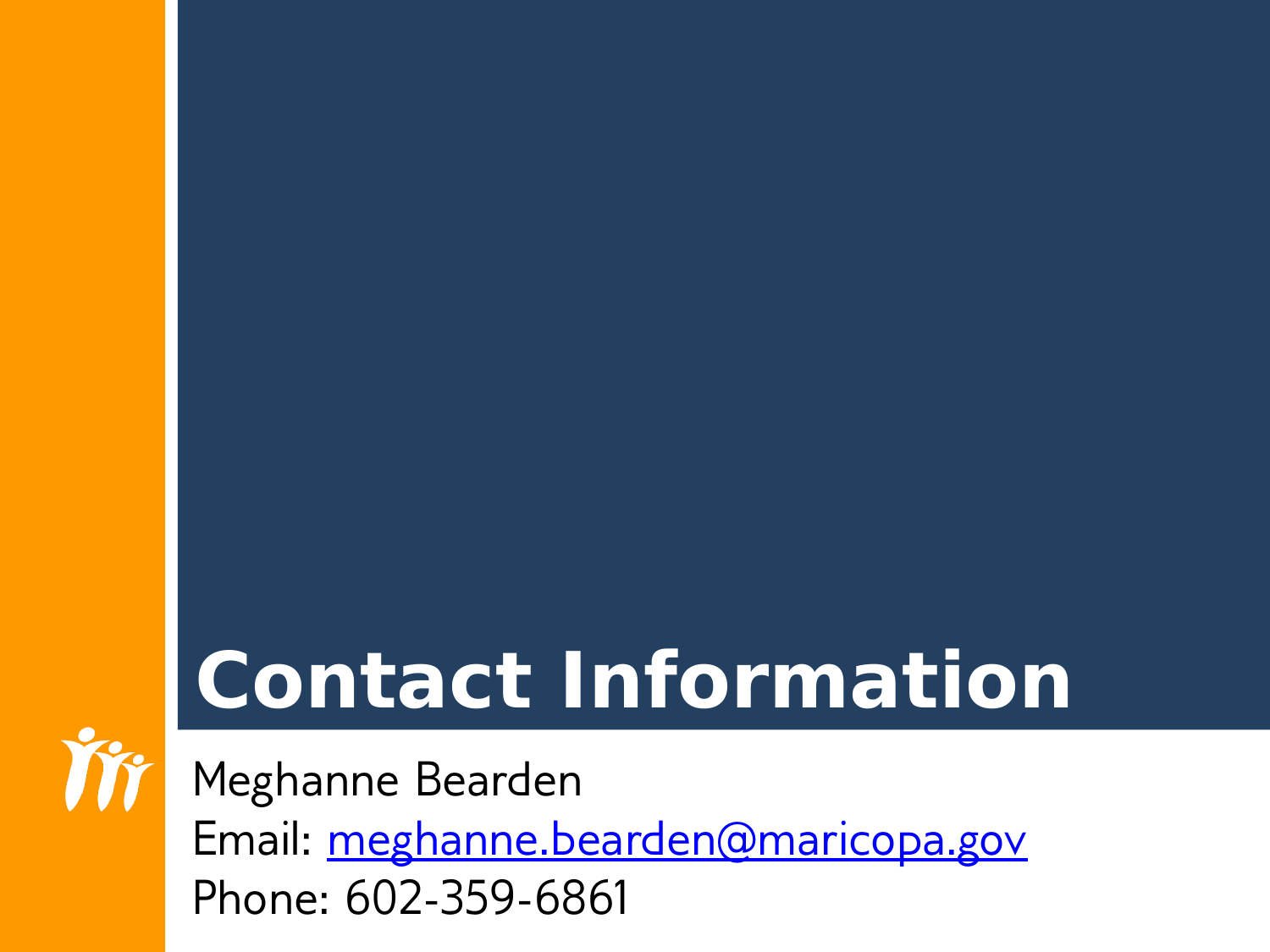

# Contact Information
Meghanne Bearden
Email: meghanne.bearden@maricopa.gov
Phone: 602-359-6861